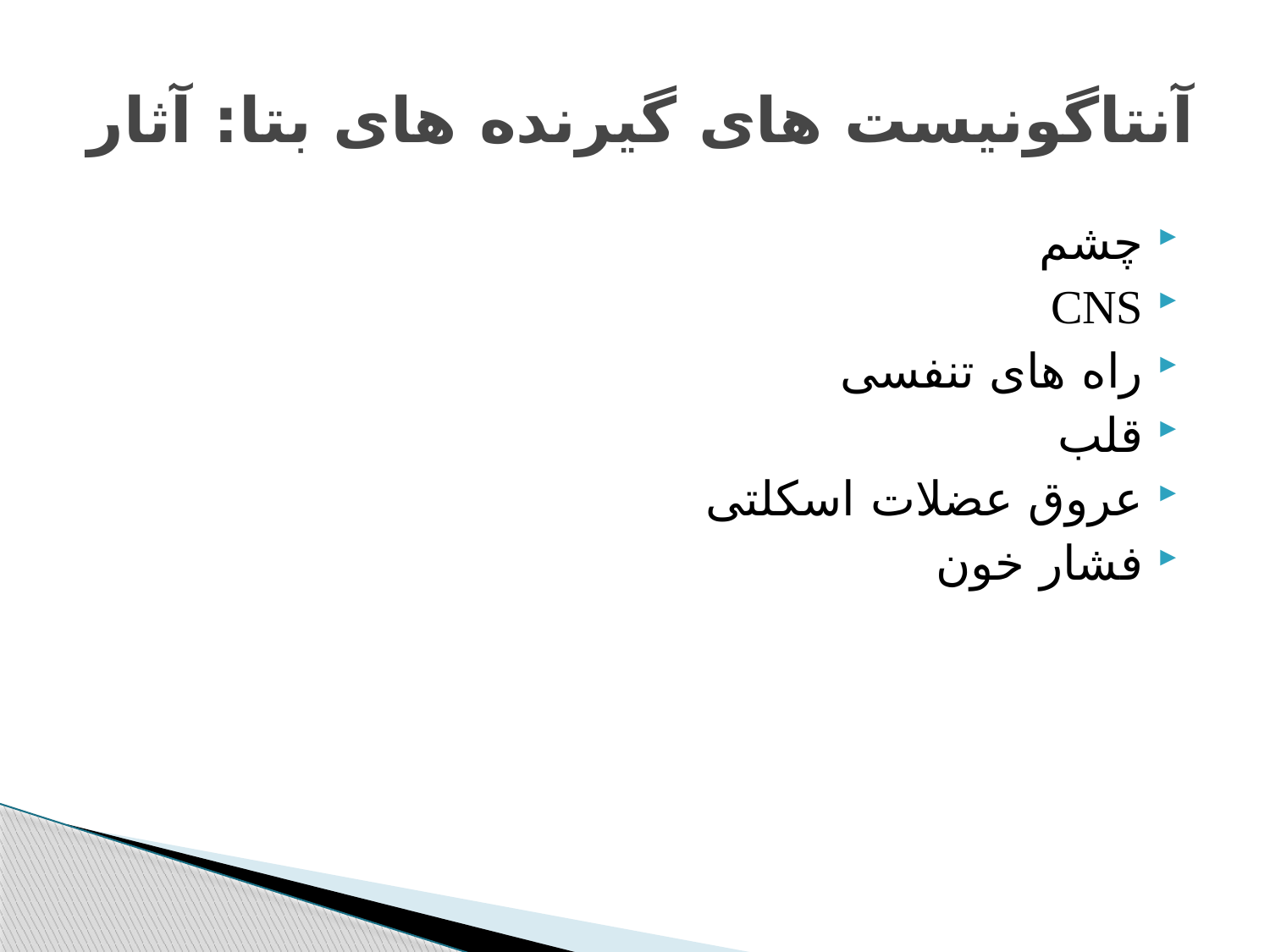

# آنتاگونیست های گیرنده های بتا: آثار
چشم
CNS
راه های تنفسی
قلب
عروق عضلات اسکلتی
فشار خون